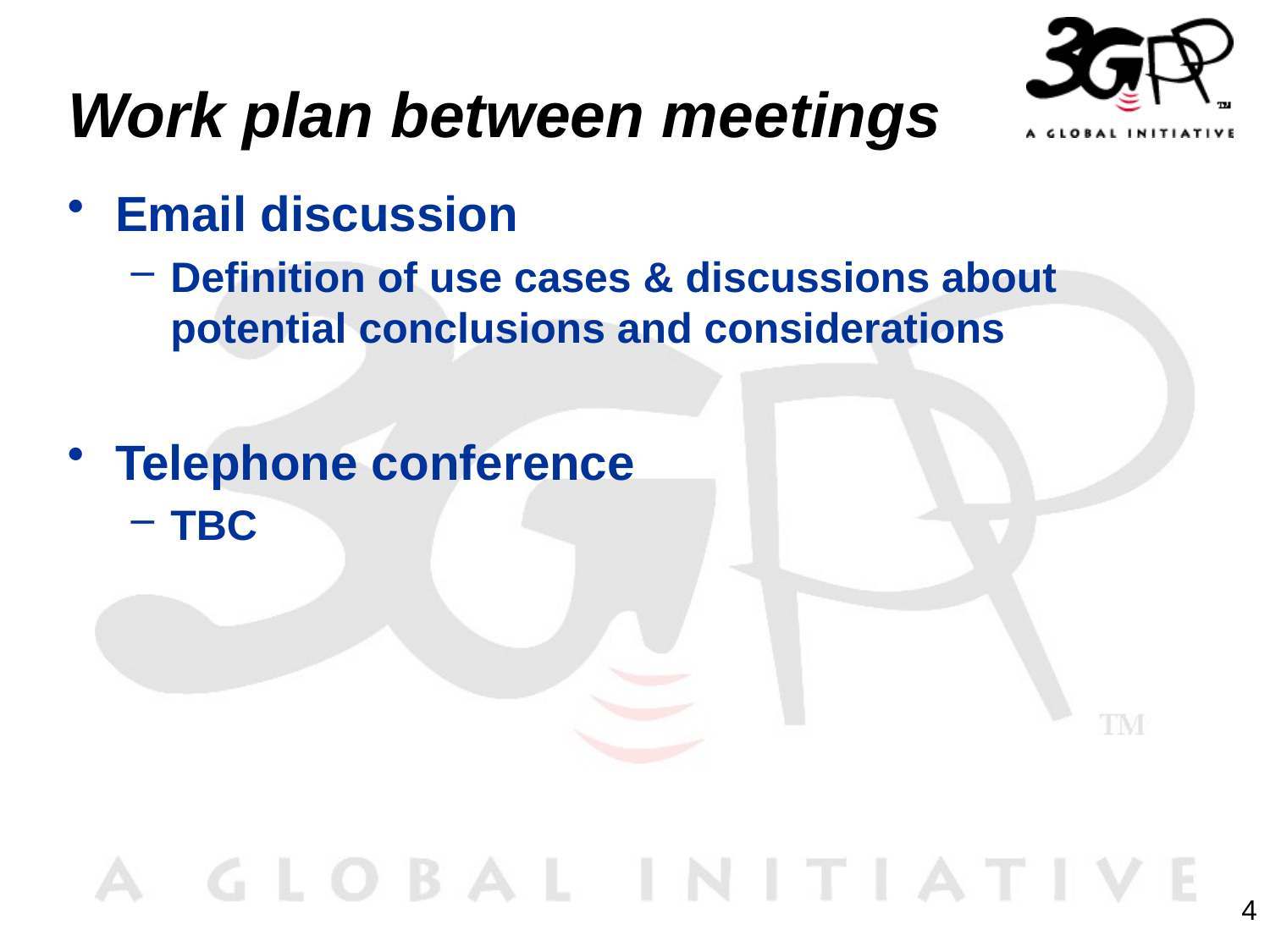

# Work plan between meetings
Email discussion
Definition of use cases & discussions about potential conclusions and considerations

Telephone conference
TBC

4